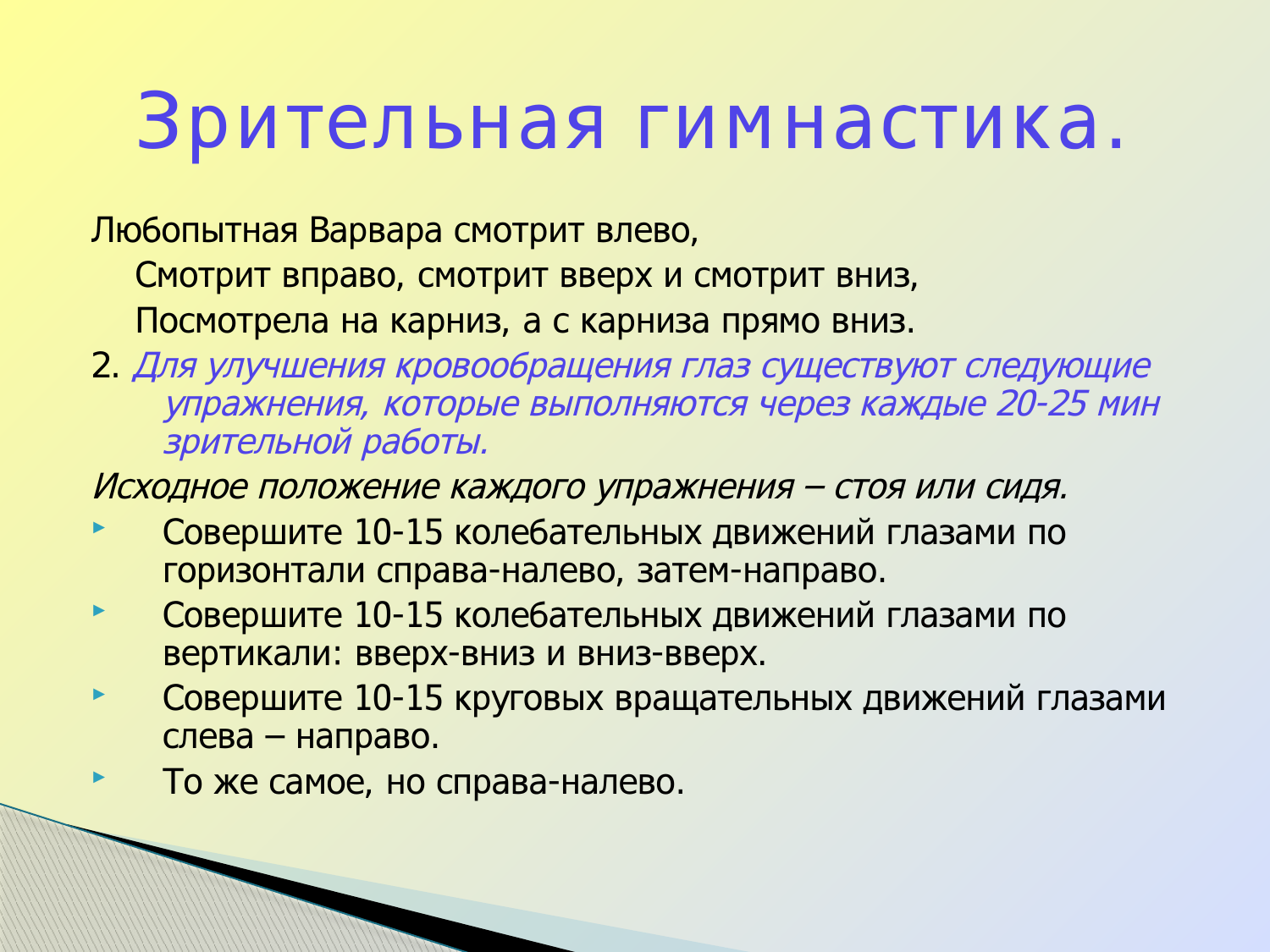

# Зрительная гимнастика.
Любопытная Варвара смотрит влево,
    Смотрит вправо, смотрит вверх и смотрит вниз,
    Посмотрела на карниз, а с карниза прямо вниз.
2. Для улучшения кровообращения глаз существуют следующие упражнения, которые выполняются через каждые 20-25 мин зрительной работы.
Исходное положение каждого упражнения – стоя или сидя.
Совершите 10-15 колебательных движений глазами по горизонтали справа-налево, затем-направо.
Совершите 10-15 колебательных движений глазами по вертикали: вверх-вниз и вниз-вверх.
Совершите 10-15 круговых вращательных движений глазами слева – направо.
То же самое, но справа-налево.